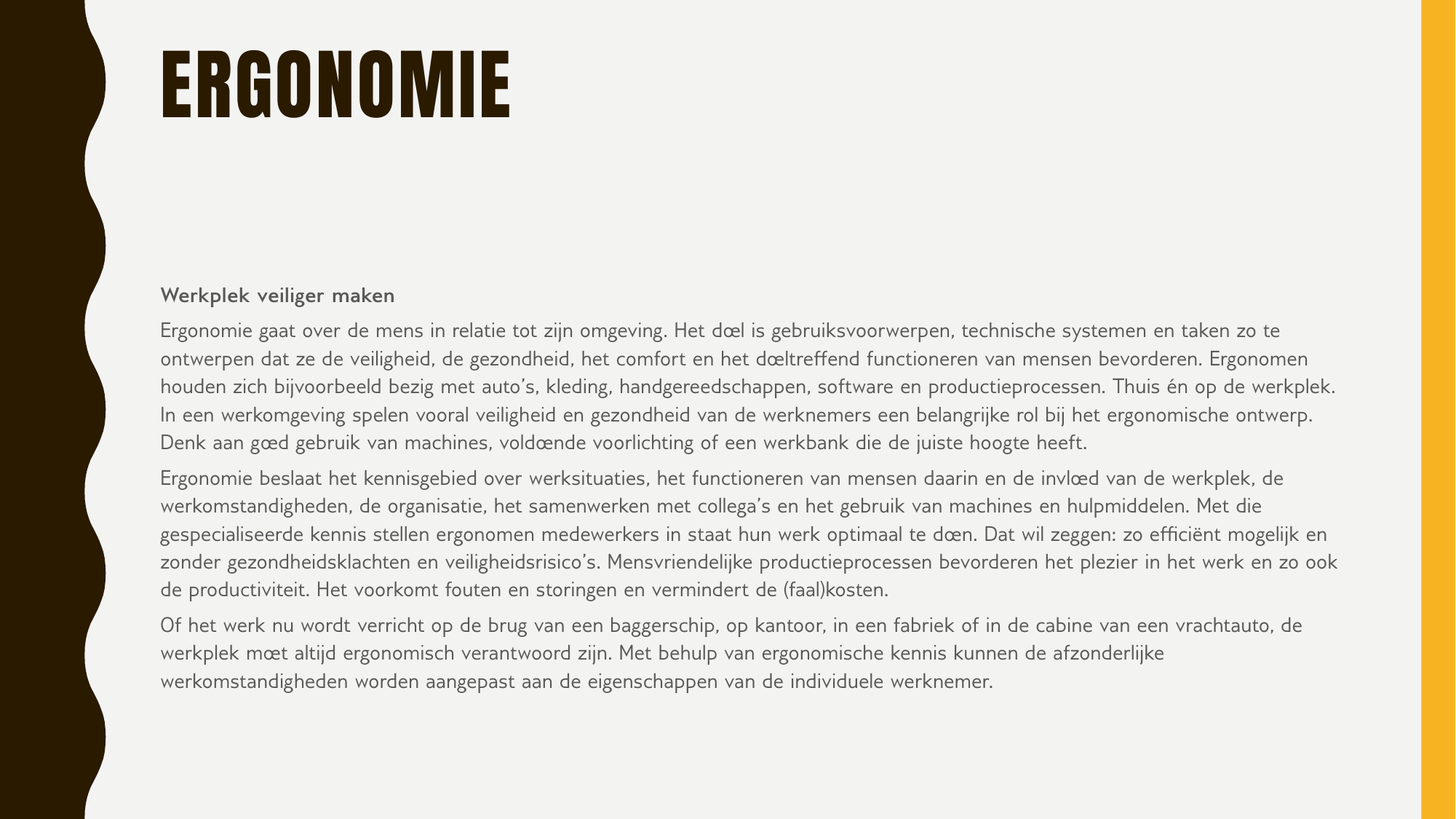

# Ergonomie
Werkplek veiliger maken
Ergonomie gaat over de mens in relatie tot zijn omgeving. Het doel is gebruiksvoorwerpen, technische systemen en taken zo te ontwerpen dat ze de veiligheid, de gezondheid, het comfort en het doeltreffend functioneren van mensen bevorderen. Ergonomen houden zich bijvoorbeeld bezig met auto’s, kleding, handgereedschappen, software en productieprocessen. Thuis én op de werkplek. In een werkomgeving spelen vooral veiligheid en gezondheid van de werknemers een belangrijke rol bij het ergonomische ontwerp. Denk aan goed gebruik van machines, voldoende voorlichting of een werkbank die de juiste hoogte heeft.
Ergonomie beslaat het kennisgebied over werksituaties, het functioneren van mensen daarin en de invloed van de werkplek, de werkomstandigheden, de organisatie, het samenwerken met collega’s en het gebruik van machines en hulpmiddelen. Met die gespecialiseerde kennis stellen ergonomen medewerkers in staat hun werk optimaal te doen. Dat wil zeggen: zo efficiënt mogelijk en zonder gezondheidsklachten en veiligheidsrisico’s. Mensvriendelijke productieprocessen bevorderen het plezier in het werk en zo ook de productiviteit. Het voorkomt fouten en storingen en vermindert de (faal)kosten.
Of het werk nu wordt verricht op de brug van een baggerschip, op kantoor, in een fabriek of in de cabine van een vrachtauto, de werkplek moet altijd ergonomisch verantwoord zijn. Met behulp van ergonomische kennis kunnen de afzonderlijke werkomstandigheden worden aangepast aan de eigenschappen van de individuele werknemer.